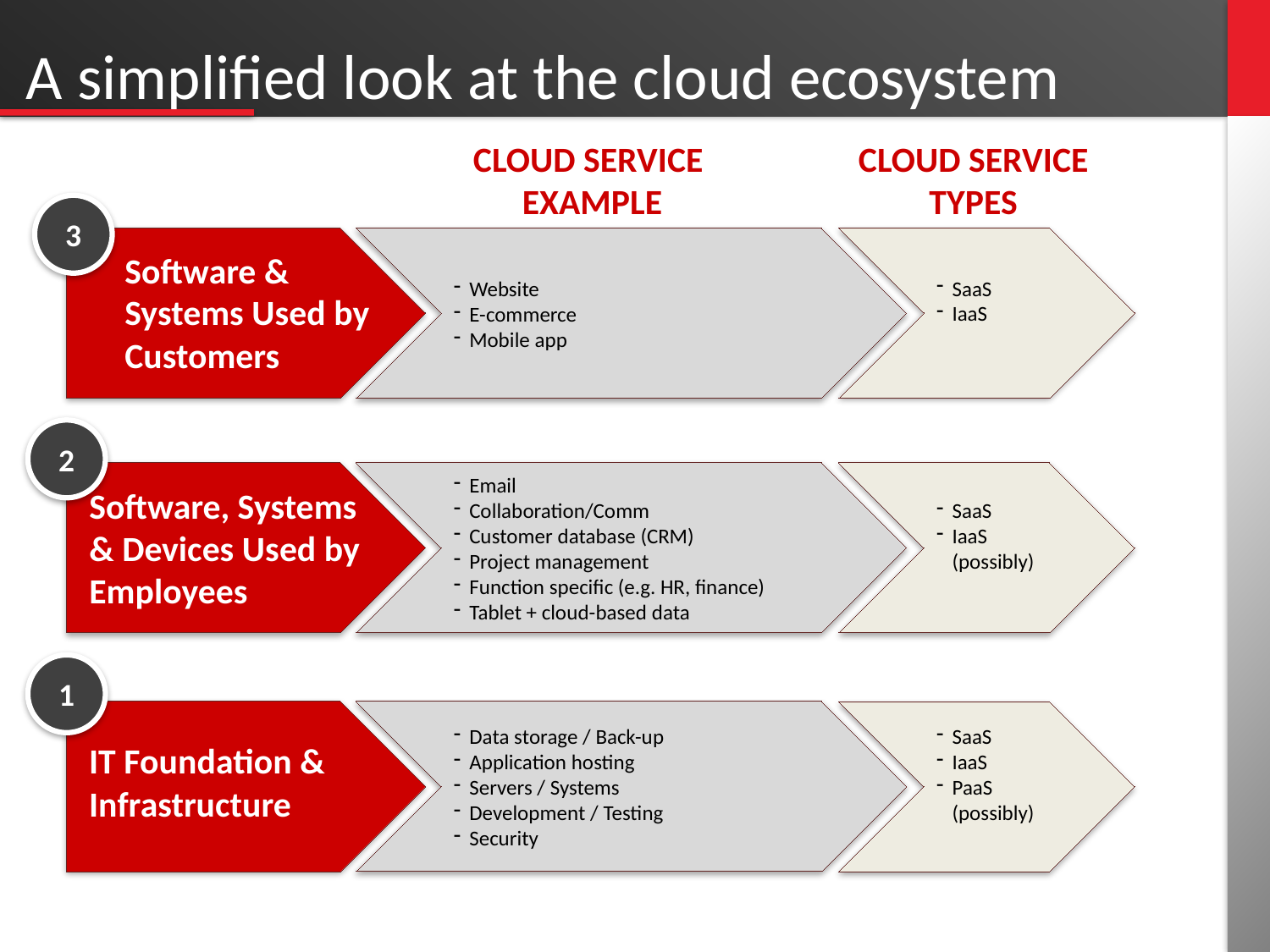

# A simplified look at the cloud ecosystem
CLOUD SERVICE
EXAMPLE
CLOUD SERVICE TYPES
3

SaaS
IaaS

Website
E-commerce
Mobile app
Software & Systems Used by Customers
2

Email
Collaboration/Comm
Customer database (CRM)
Project management
Function specific (e.g. HR, finance)
Tablet + cloud-based data
SaaS
IaaS (possibly)

Software, Systems & Devices Used by Employees
1

Data storage / Back-up
Application hosting
Servers / Systems
Development / Testing
Security

SaaS
IaaS
PaaS (possibly)

IT Foundation & Infrastructure